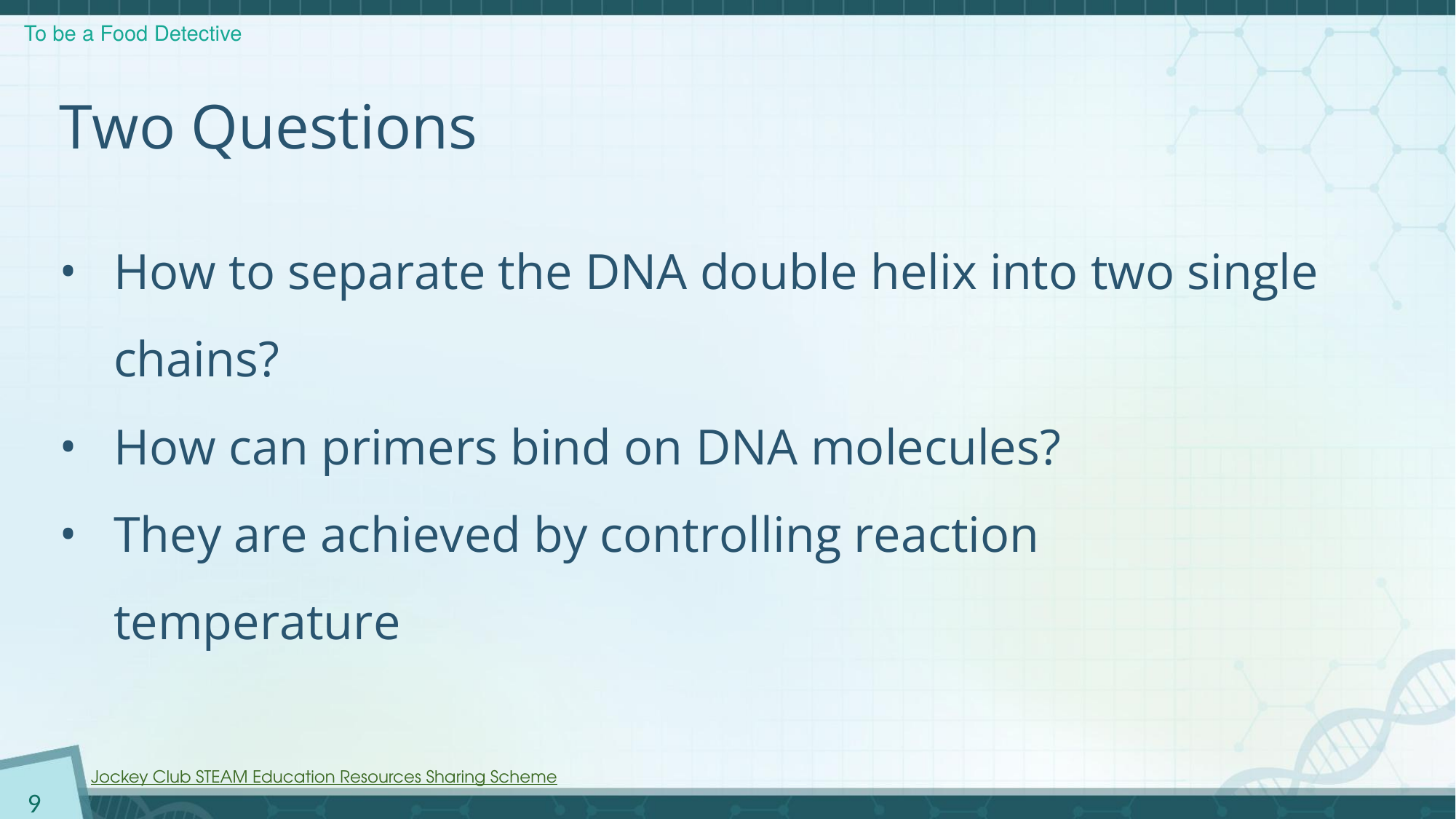

# Two Questions
How to separate the DNA double helix into two single chains?
How can primers bind on DNA molecules?
They are achieved by controlling reaction temperature

9